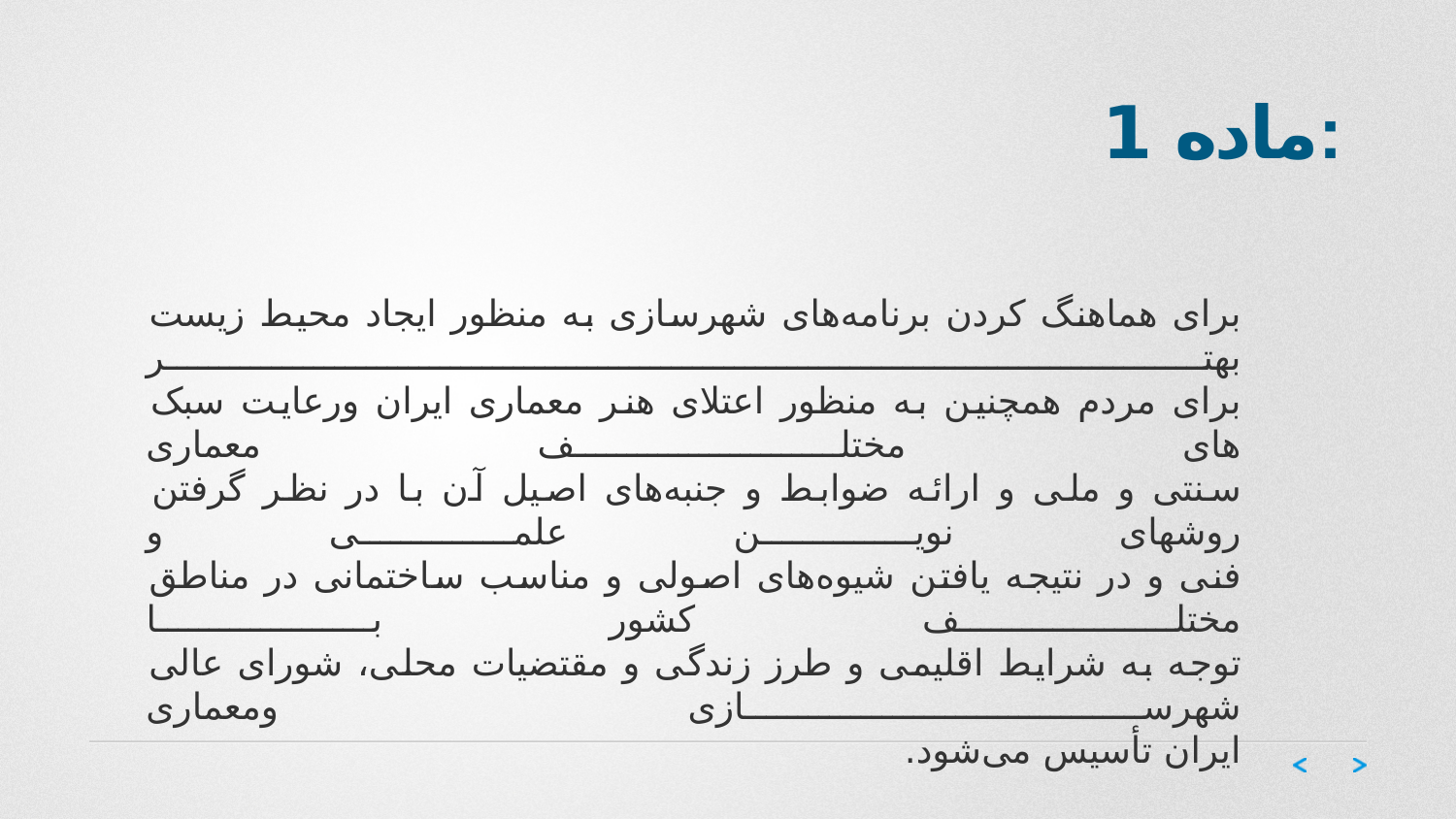

# ماده 1:
برای هماهنگ کردن برنامه‌های شهرسازی به منظور ایجاد محیط زیست بهتر
برای مردم همچنین به منظور اعتلای هنر معماری ایران و‌رعایت سبک های مختلف معماری
سنتی و ملی و ارائه ضوابط و جنبه‌های اصیل آن با در نظر گرفتن روشهای نوین علمی و
فنی و در نتیجه یافتن ‌شیوه‌های اصولی و مناسب ساختمانی در مناطق مختلف کشور با
توجه به شرایط اقلیمی و طرز زندگی و مقتضیات محلی، شورای عالی شهرسازی و‌معماری
ایران تأسیس می‌شود.